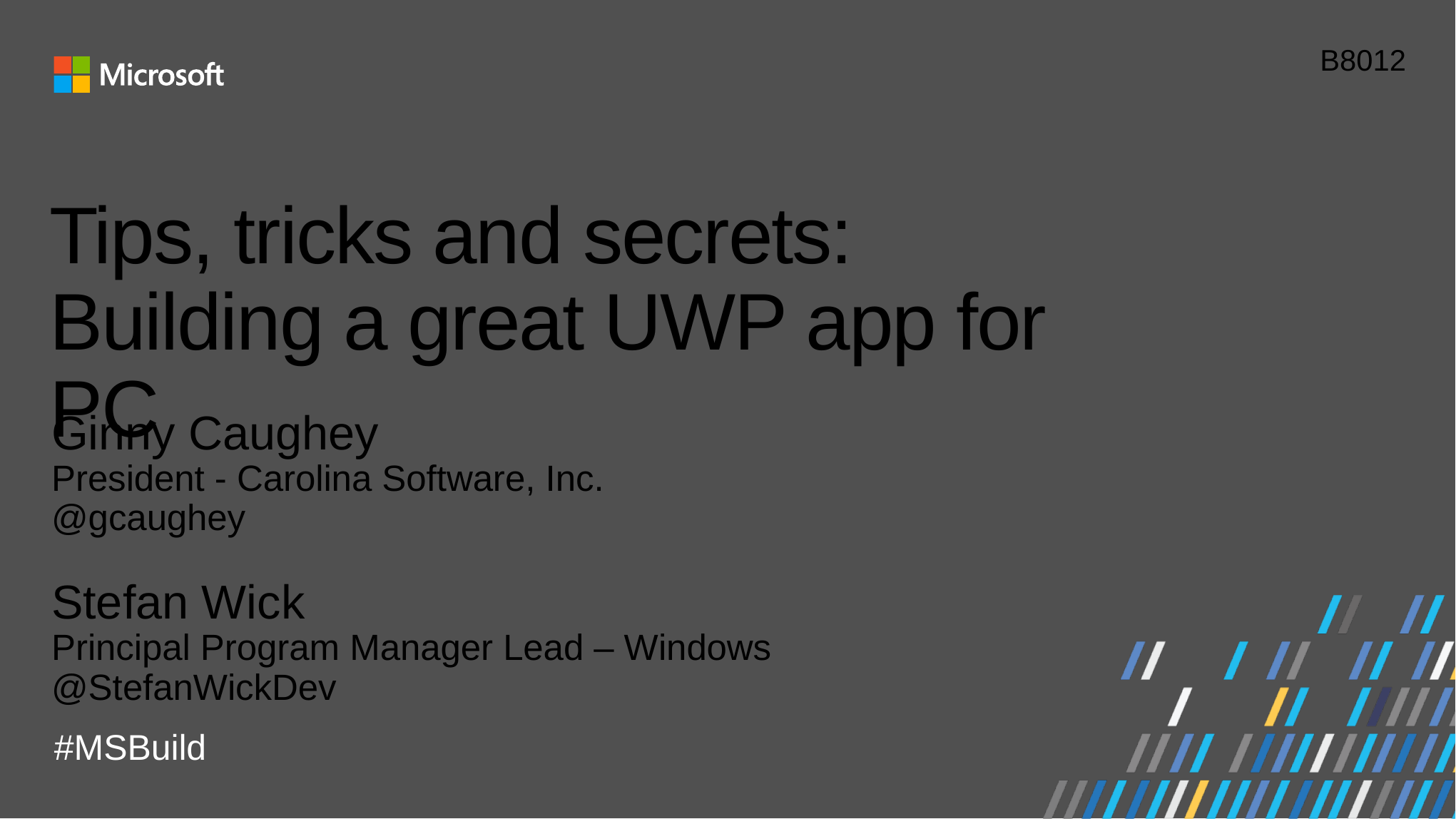

B8012
# Tips, tricks and secrets: Building a great UWP app for PC
Ginny Caughey
President - Carolina Software, Inc.
@gcaughey
Stefan Wick
Principal Program Manager Lead – Windows
@StefanWickDev